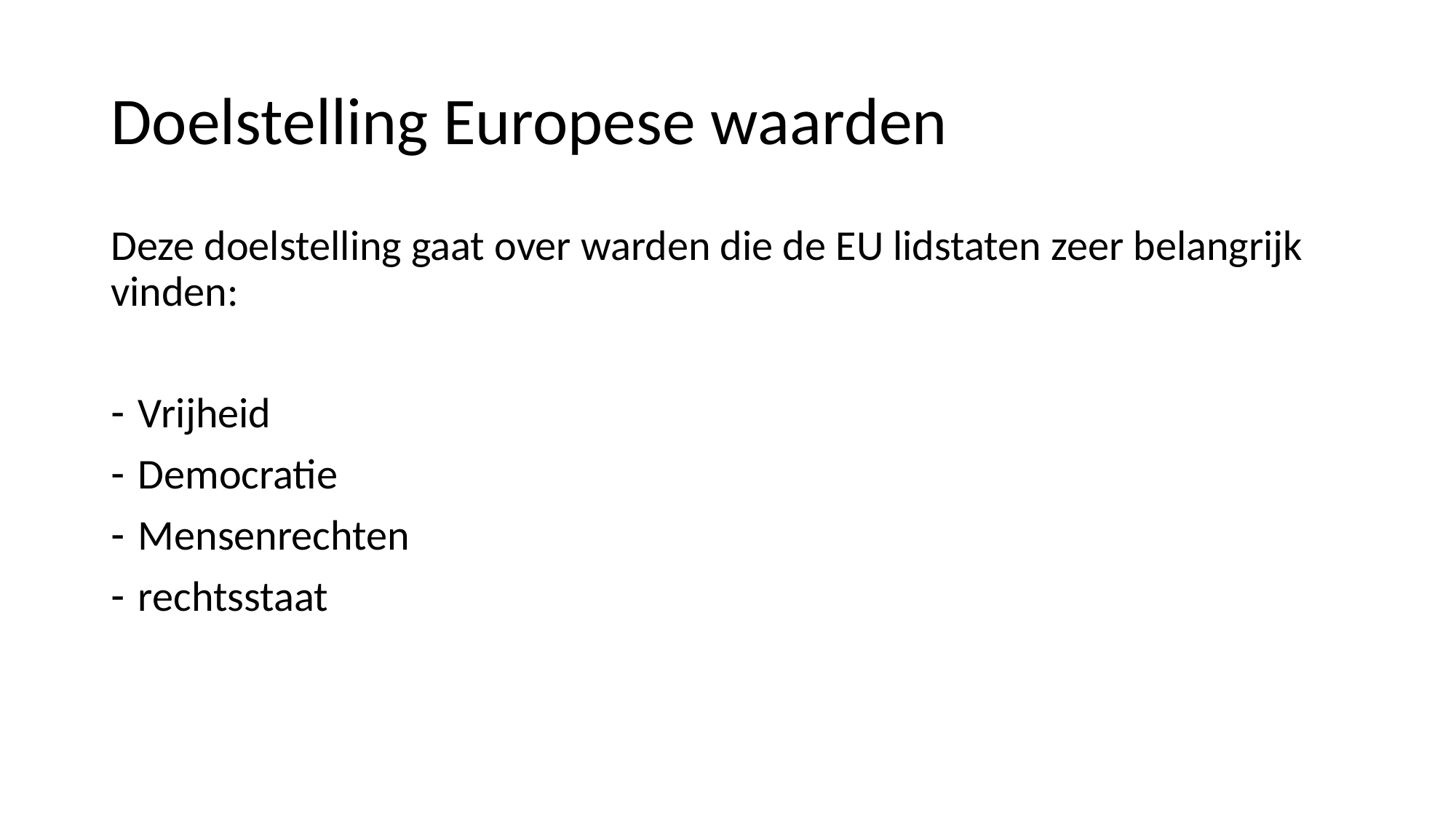

# Doelstelling Europese waarden
Deze doelstelling gaat over warden die de EU lidstaten zeer belangrijk vinden:

Vrijheid
Democratie
Mensenrechten
rechtsstaat